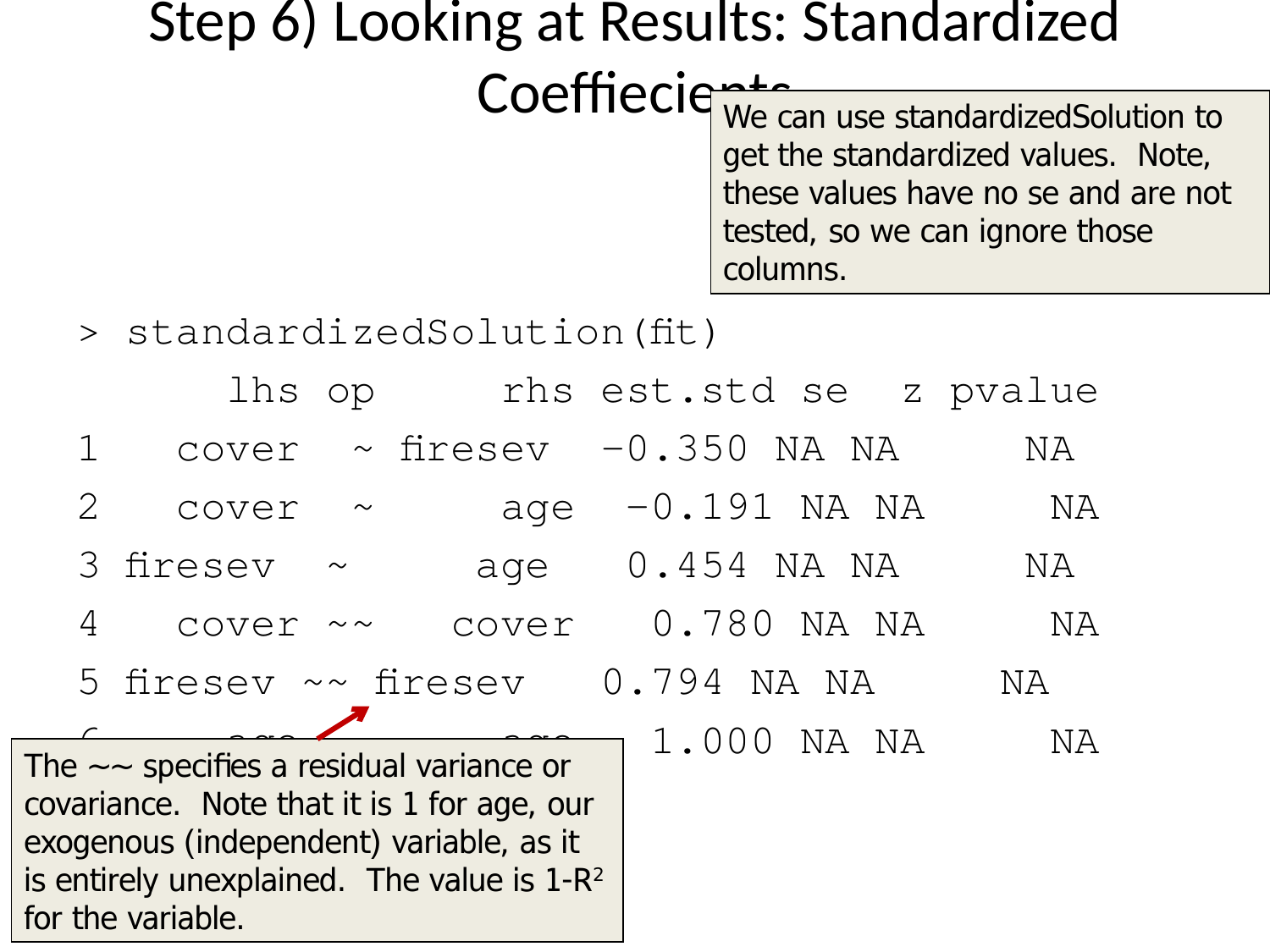

# Step 6) Looking at Results: Standardized Coeffiecients
We can use standardizedSolution to get the standardized values.  Note, these values have no se and are not tested, so we can ignore those columns.
> standardizedSolution(fit)
      lhs op     rhs est.std se  z pvalue
1   cover  ~ firesev  -0.350 NA NA     NA
2   cover  ~     age  -0.191 NA NA     NA
3 firesev  ~     age   0.454 NA NA     NA
4   cover ~~   cover   0.780 NA NA     NA
5 firesev ~~ firesev   0.794 NA NA     NA
6     age ~~     age   1.000 NA NA     NA
The ~~ specifies a residual variance or covariance.  Note that it is 1 for age, our exogenous (independent) variable, as it is entirely unexplained.  The value is 1-R2 for the variable.